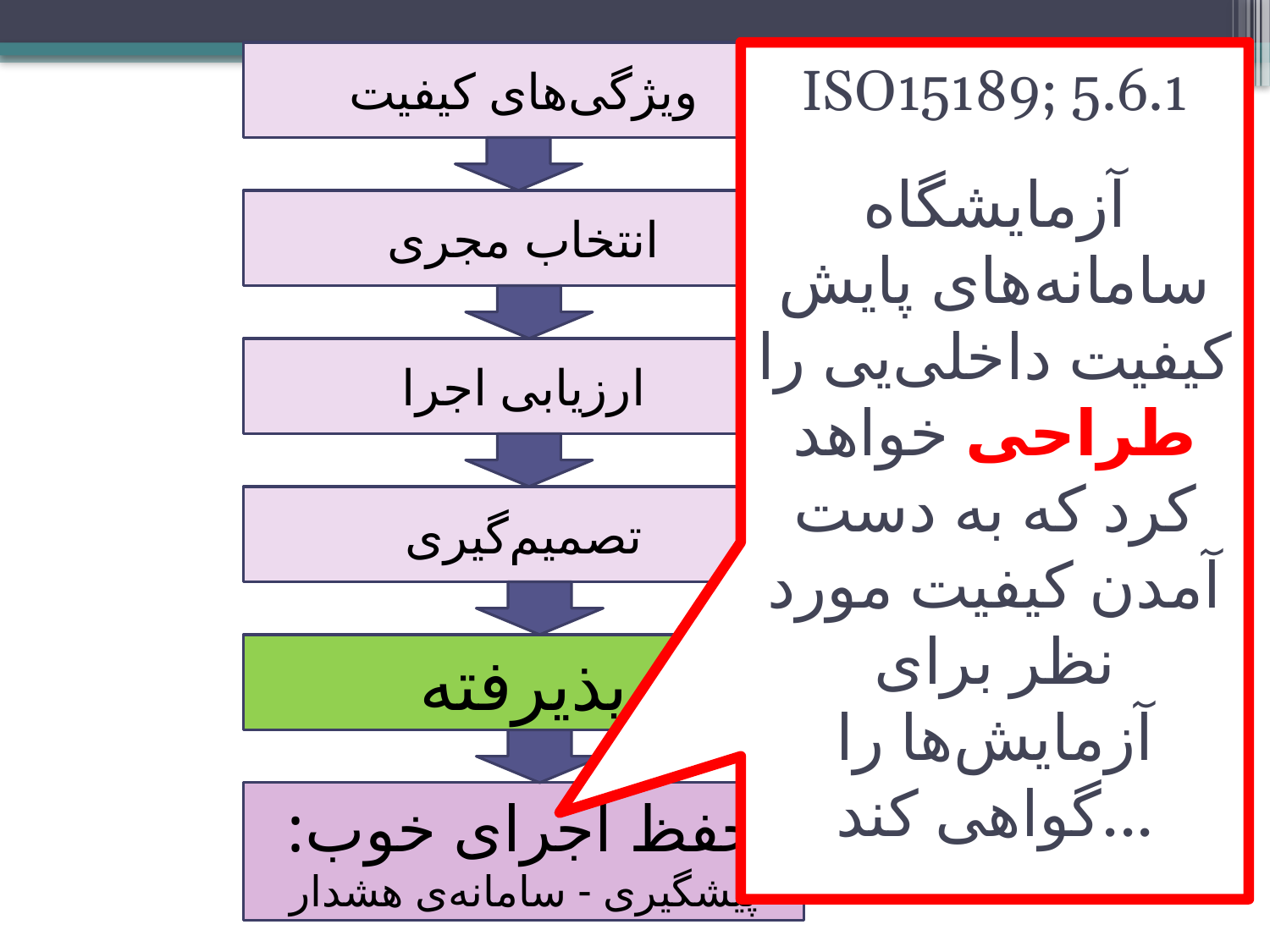

#
ویژگی‌های کیفیت
ISO15189; 5.6.1
آزمایشگاه سامانه‌های پایش کیفیت داخلی‌یی را طراحی خواهد کرد که به دست آمدن کیفیت مورد نظر برای آزمایش‌ها را گواهی کند...

انتخاب مجری

ارزیابی اجرا

تصمیم‌گیری

پذیرفته

حفظ اجرای خوب:
پیشگیری - سامانه‌ی هشدار